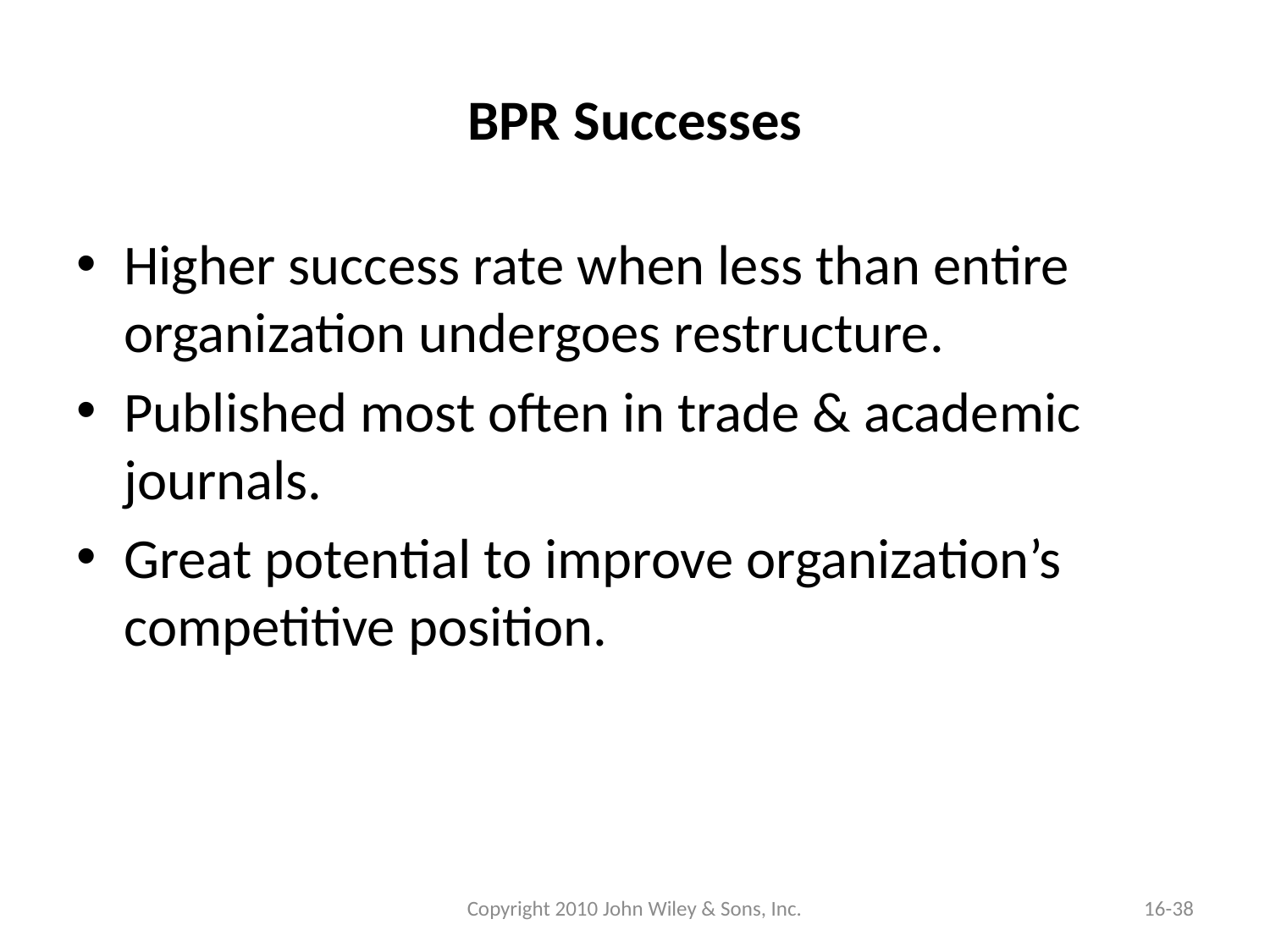

# BPR Successes
Higher success rate when less than entire organization undergoes restructure.
Published most often in trade & academic journals.
Great potential to improve organization’s competitive position.
Copyright 2010 John Wiley & Sons, Inc.
16-38